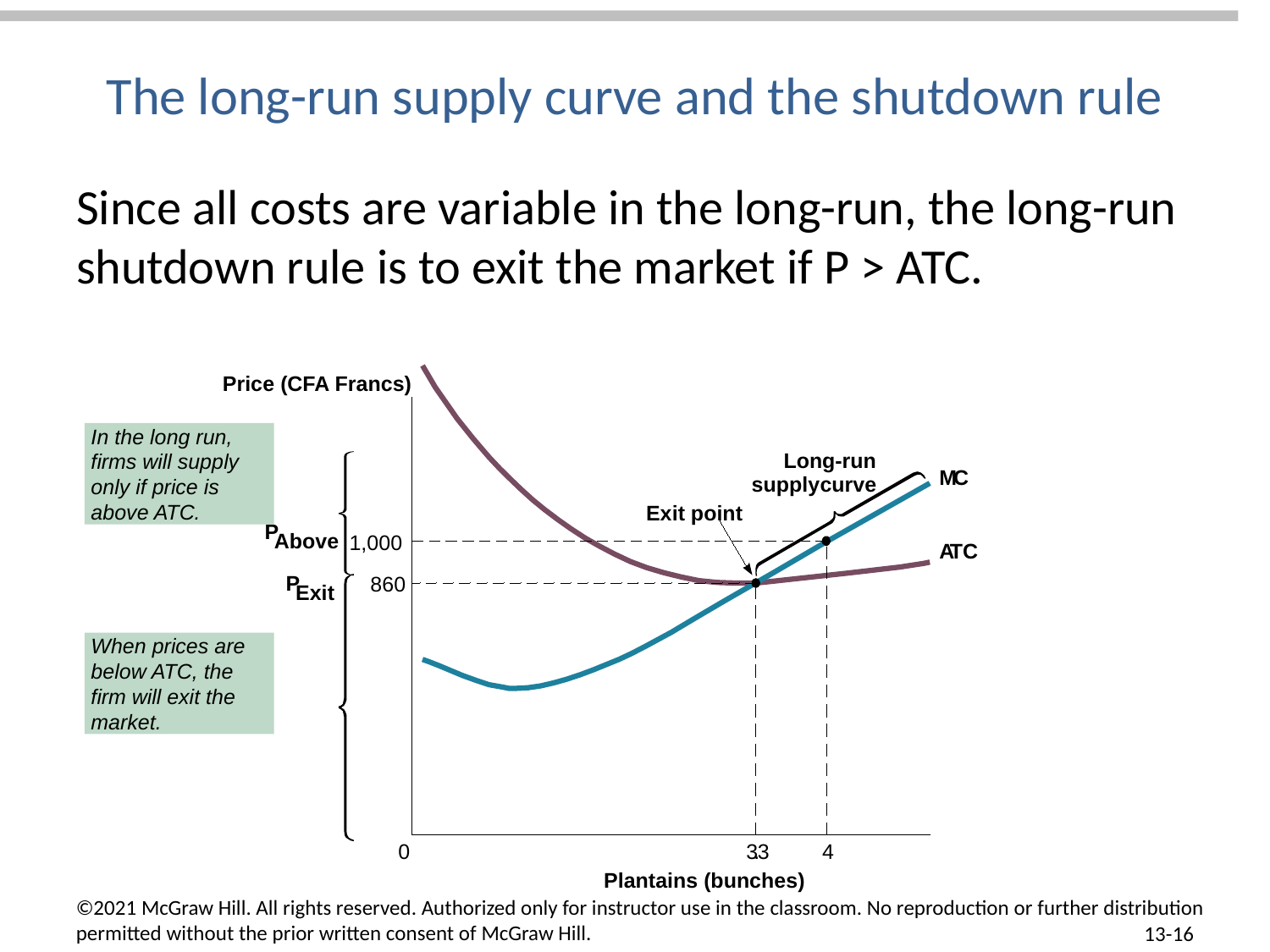

# The long-run supply curve and the shutdown rule
Since all costs are variable in the long-run, the long-run shutdown rule is to exit the market if P > ATC.

Price (CFA Francs)

In the long run, firms will supply only if price is above ATC.
Long-run

M
C
supply
 curve

Exit point
P

Above
1,000

A
TC

P
860

Exit

When prices are below ATC, the firm will exit the market.

0
3
.
3
4
Plantains (bunches)